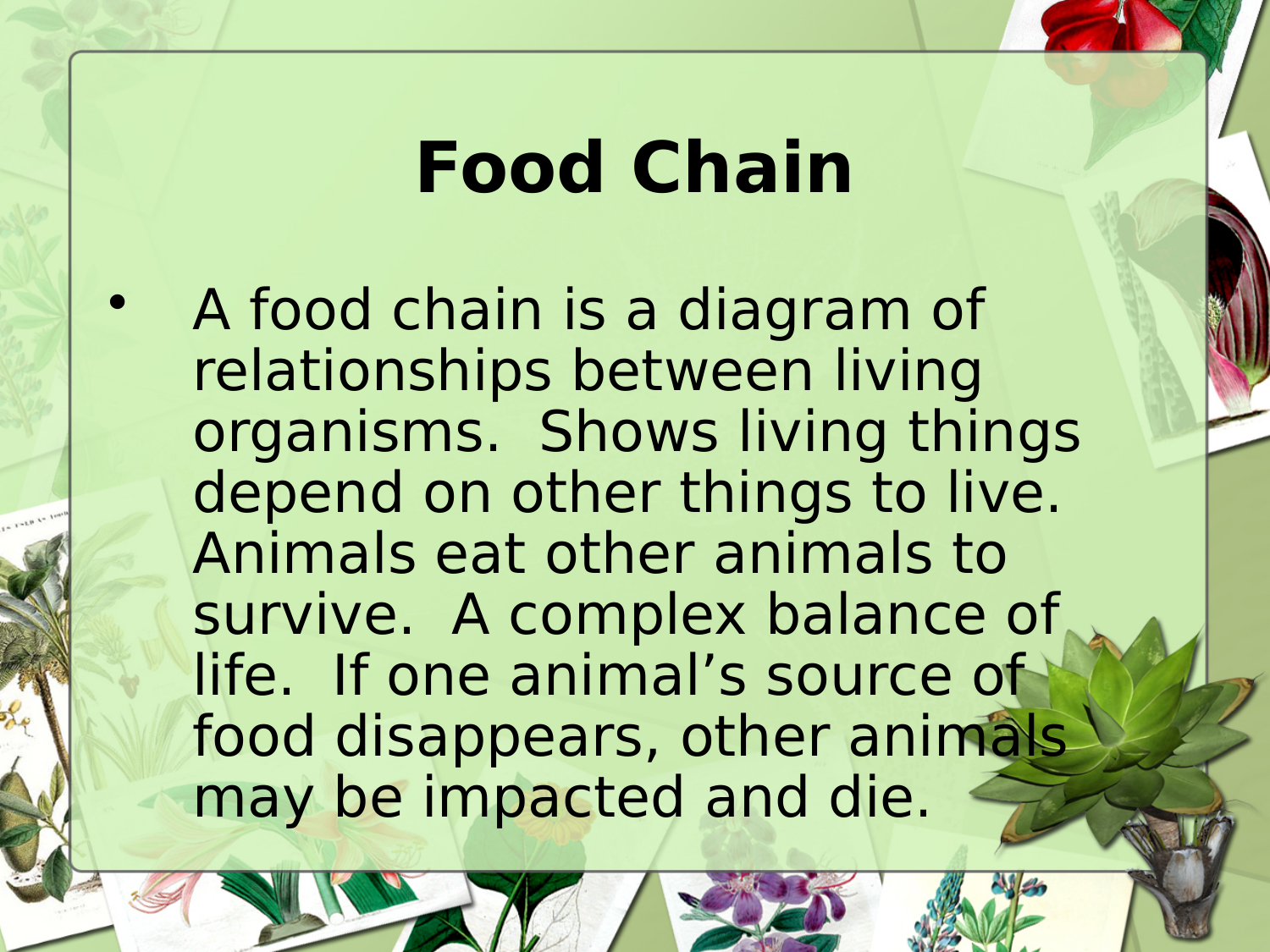

# Food Chain
A food chain is a diagram of relationships between living organisms.  Shows living things depend on other things to live.  Animals eat other animals to survive.  A complex balance of life.  If one animal’s source of food disappears, other animals may be impacted and die.